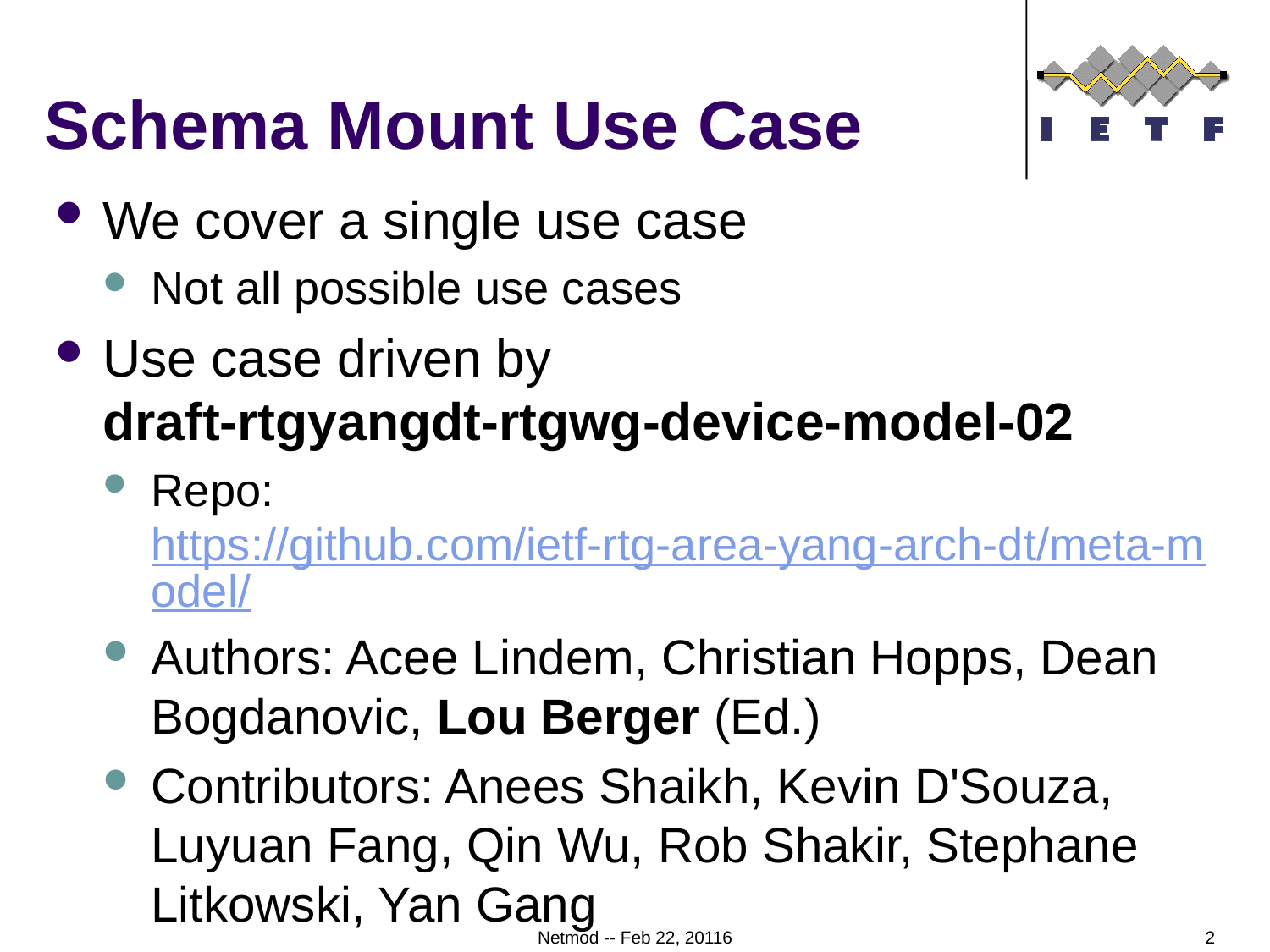

# Schema Mount Use Case
We cover a single use case
Not all possible use cases
Use case driven by
draft-rtgyangdt-rtgwg-device-model-02
Repo: https://github.com/ietf-rtg-area-yang-arch-dt/meta-model/
Authors: Acee Lindem, Christian Hopps, Dean Bogdanovic, Lou Berger (Ed.)
Contributors: Anees Shaikh, Kevin D'Souza, Luyuan Fang, Qin Wu, Rob Shakir, Stephane Litkowski, Yan Gang
Netmod -- Feb 22, 20116
2